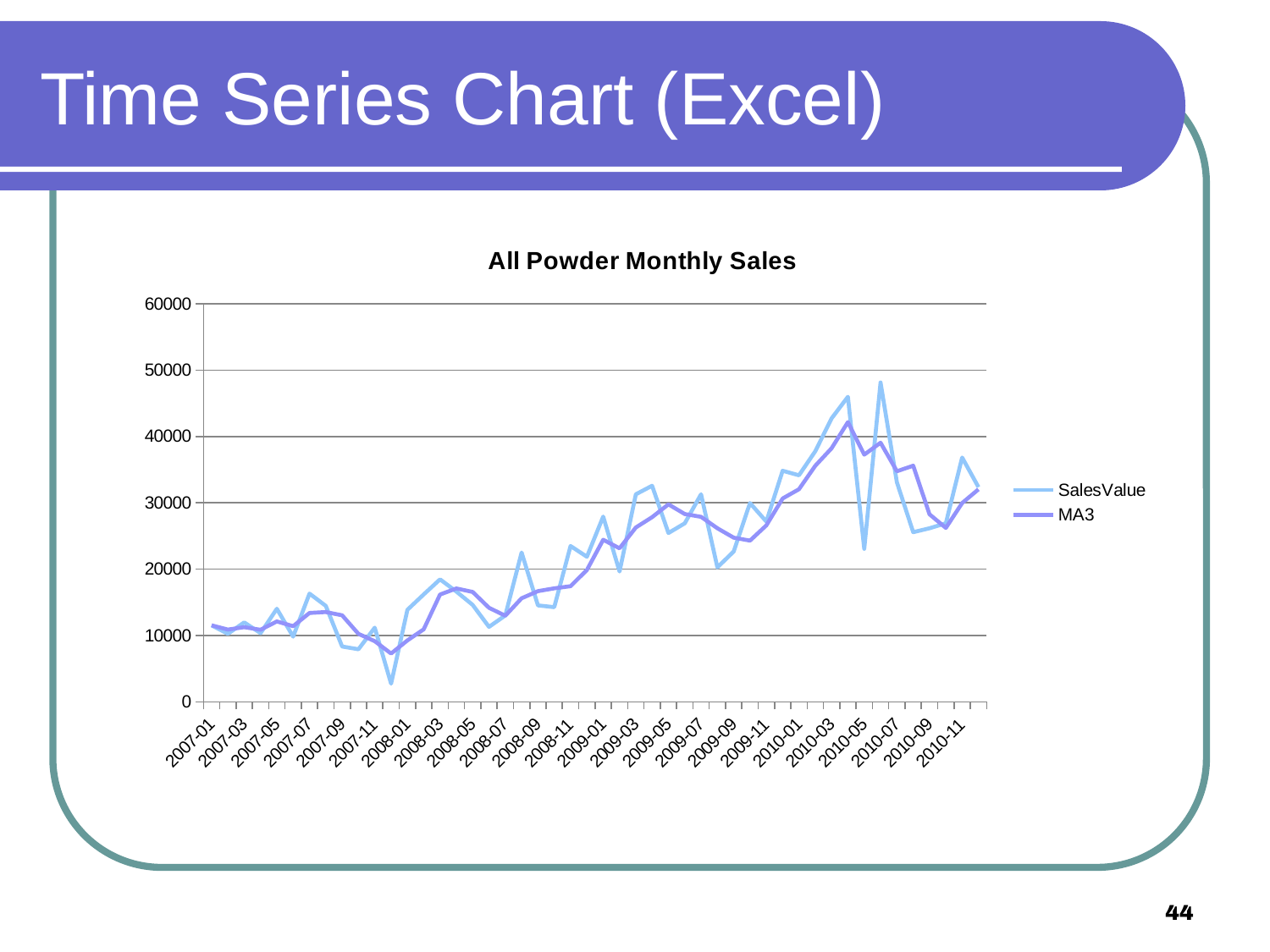

# Time Series Chart (Excel)

### Chart: All Powder Monthly Sales

| Category | SalesValue | MA3 |
|---|---|---|
| 2007-01 | 11541.0 | 11541.0 |
| 2007-02 | 10261.0 | 10901.0 |
| 2007-03 | 11987.0 | 11263.0 |
| 2007-04 | 10360.0 | 10869.3333333333 |
| 2007-05 | 14035.0 | 12127.3333333333 |
| 2007-06 | 9839.0 | 11411.3333333333 |
| 2007-07 | 16324.0 | 13399.3333333333 |
| 2007-08 | 14467.0 | 13543.3333333333 |
| 2007-09 | 8345.0 | 13045.3333333333 |
| 2007-10 | 7936.0 | 10249.3333333333 |
| 2007-11 | 11186.0 | 9155.66666666666 |
| 2007-12 | 2742.0 | 7288.0 |
| 2008-01 | 13873.0 | 9267.0 |
| 2008-02 | 16197.0 | 10937.3333333333 |
| 2008-03 | 18470.0 | 16180.0 |
| 2008-04 | 16627.0 | 17098.0 |
| 2008-05 | 14623.0 | 16573.3333333333 |
| 2008-06 | 11304.0 | 14184.6666666666 |
| 2008-07 | 13024.0 | 12983.6666666666 |
| 2008-08 | 22511.0 | 15613.0 |
| 2008-09 | 14541.0 | 16692.0 |
| 2008-10 | 14277.0 | 17109.6666666666 |
| 2008-11 | 23489.0 | 17435.6666666666 |
| 2008-12 | 21869.0 | 19878.3333333333 |
| 2009-01 | 27928.0 | 24428.6666666666 |
| 2009-02 | 19639.0 | 23145.3333333333 |
| 2009-03 | 31294.0 | 26287.0 |
| 2009-04 | 32582.0 | 27838.3333333333 |
| 2009-05 | 25446.0 | 29774.0 |
| 2009-06 | 26908.0 | 28312.0 |
| 2009-07 | 31300.0 | 27884.6666666666 |
| 2009-08 | 20275.0 | 26161.0 |
| 2009-09 | 22665.0 | 24746.6666666666 |
| 2009-10 | 29969.0 | 24303.0 |
| 2009-11 | 27169.0 | 26601.0 |
| 2009-12 | 34839.0 | 30659.0 |
| 2010-01 | 34153.0 | 32053.6666666666 |
| 2010-02 | 37785.0 | 35592.3333333333 |
| 2010-03 | 42733.0 | 38223.6666666666 |
| 2010-04 | 45979.0 | 42165.6666666666 |
| 2010-05 | 23071.0 | 37261.0 |
| 2010-06 | 48136.0 | 39062.0 |
| 2010-07 | 33092.0 | 34766.3333333333 |
| 2010-08 | 25573.0 | 35600.3333333333 |
| 2010-09 | 26160.0 | 28275.0 |
| 2010-10 | 26913.0 | 26215.3333333333 |
| 2010-11 | 36834.0 | 29969.0 |
| 2010-12 | 32374.0 | 32040.3333333333 |
44